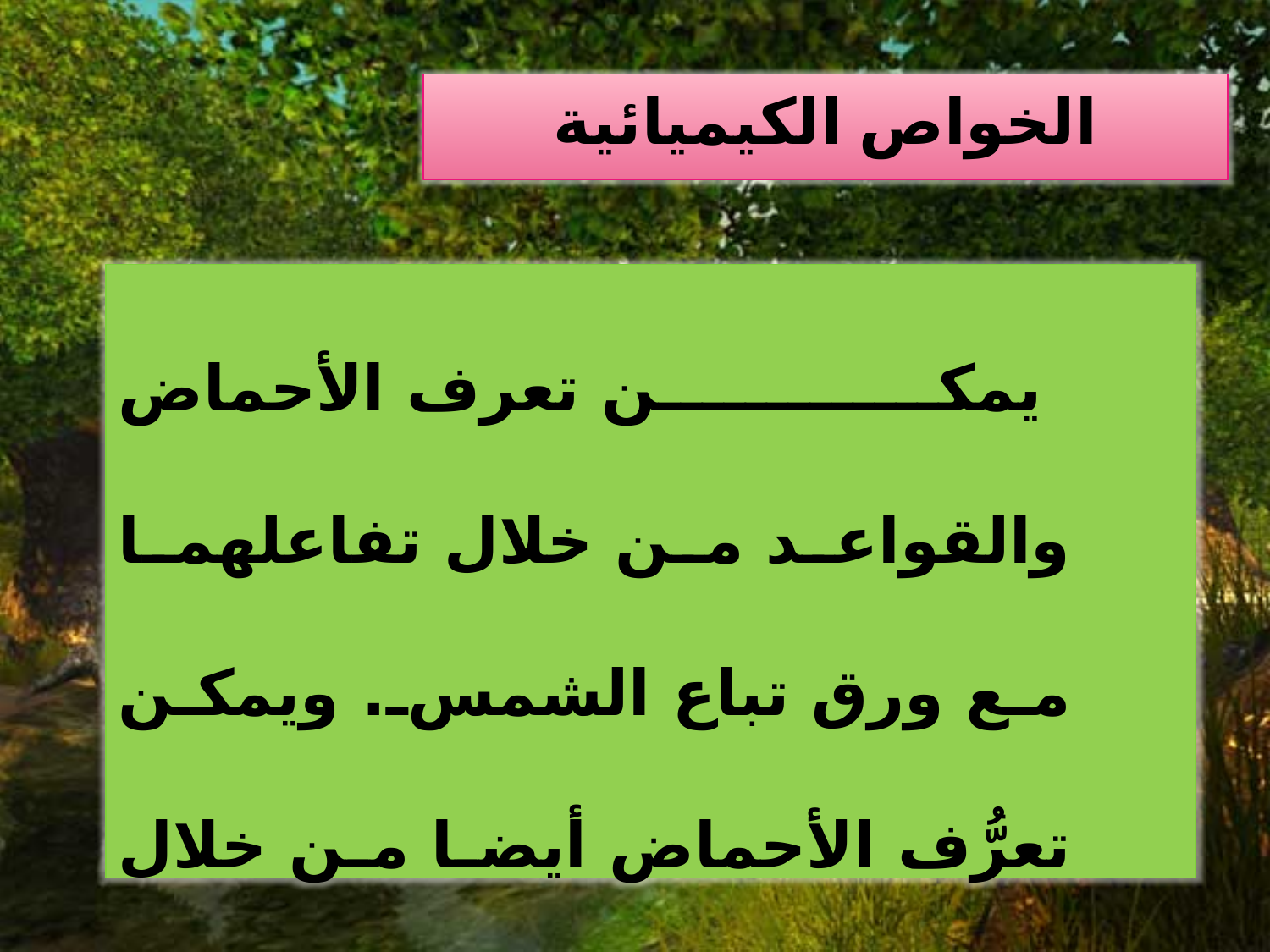

الخواص الكيميائية
      يمكن تعرف الأحماض والقواعد من خلال تفاعلهما مع ورق تباع الشمس. ويمكن تعرُّف الأحماض أيضا من خلال تفاعلاتها مع بعض الفلزات وكربونات الفلزات.